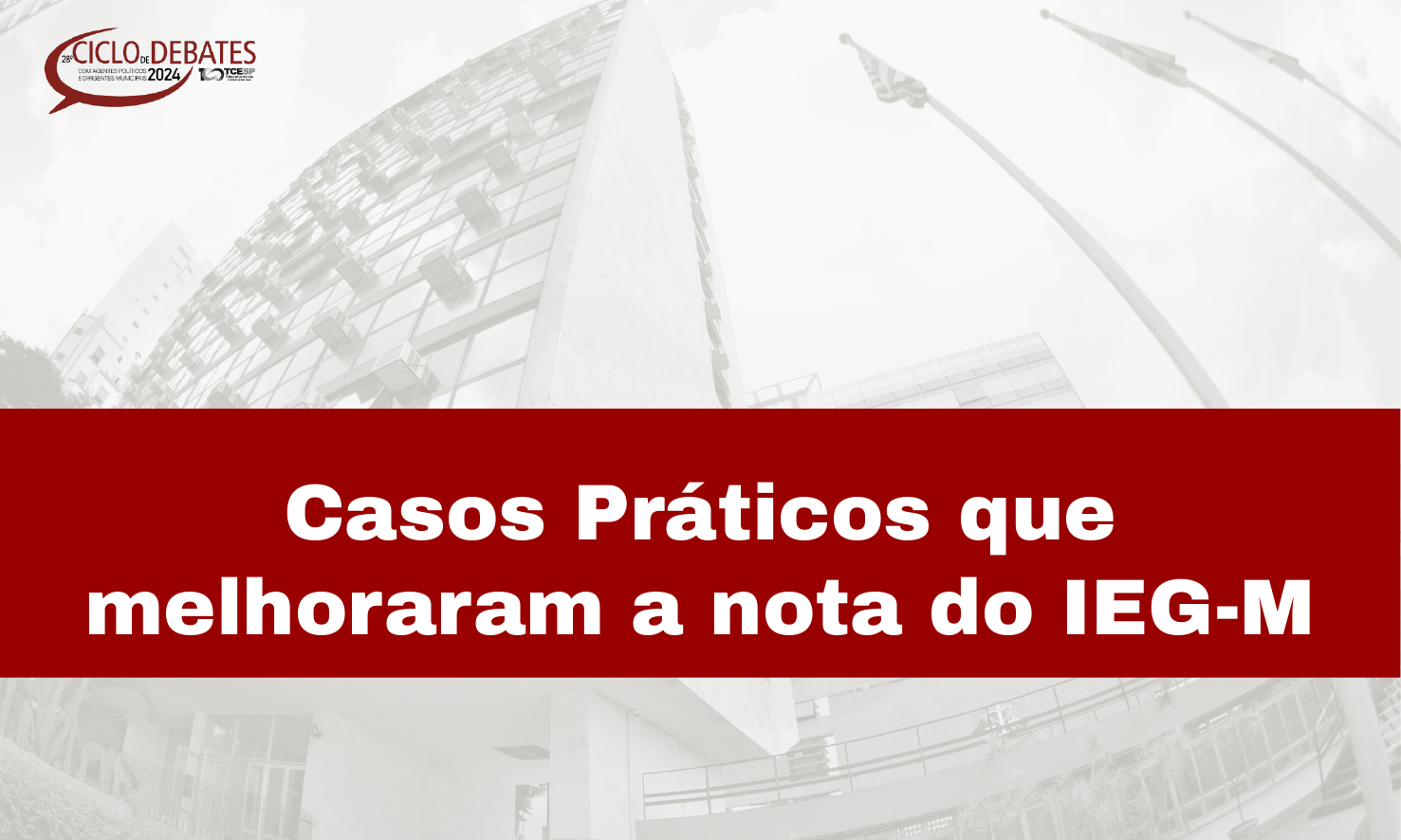

Casos Práticos que melhoraram a nota do IEG-M